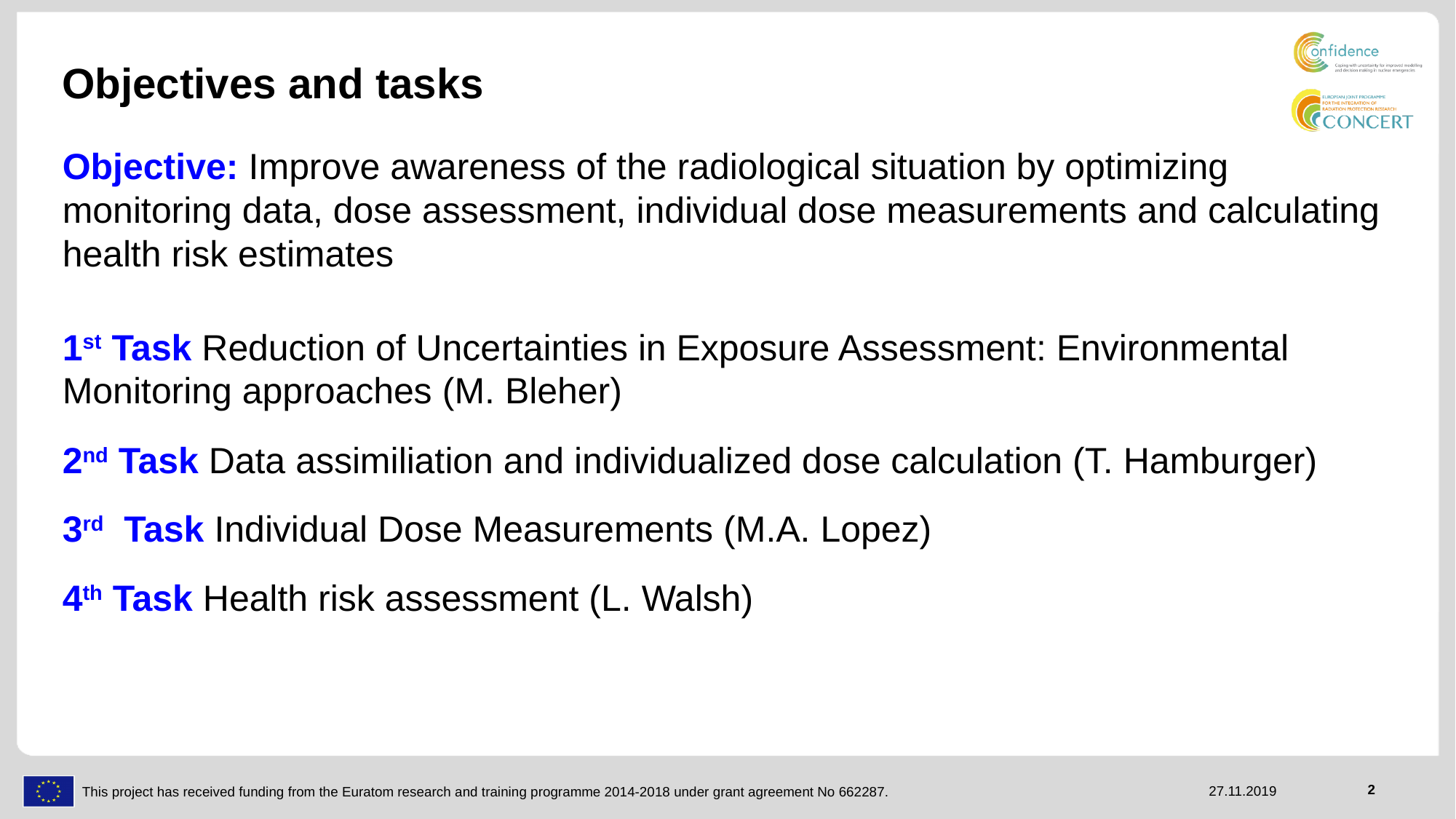

# Objectives and tasks
Objective: Improve awareness of the radiological situation by optimizing monitoring data, dose assessment, individual dose measurements and calculating health risk estimates

1st Task Reduction of Uncertainties in Exposure Assessment: Environmental Monitoring approaches (M. Bleher)
2nd Task Data assimiliation and individualized dose calculation (T. Hamburger)
3rd  Task Individual Dose Measurements (M.A. Lopez)
4th Task Health risk assessment (L. Walsh)